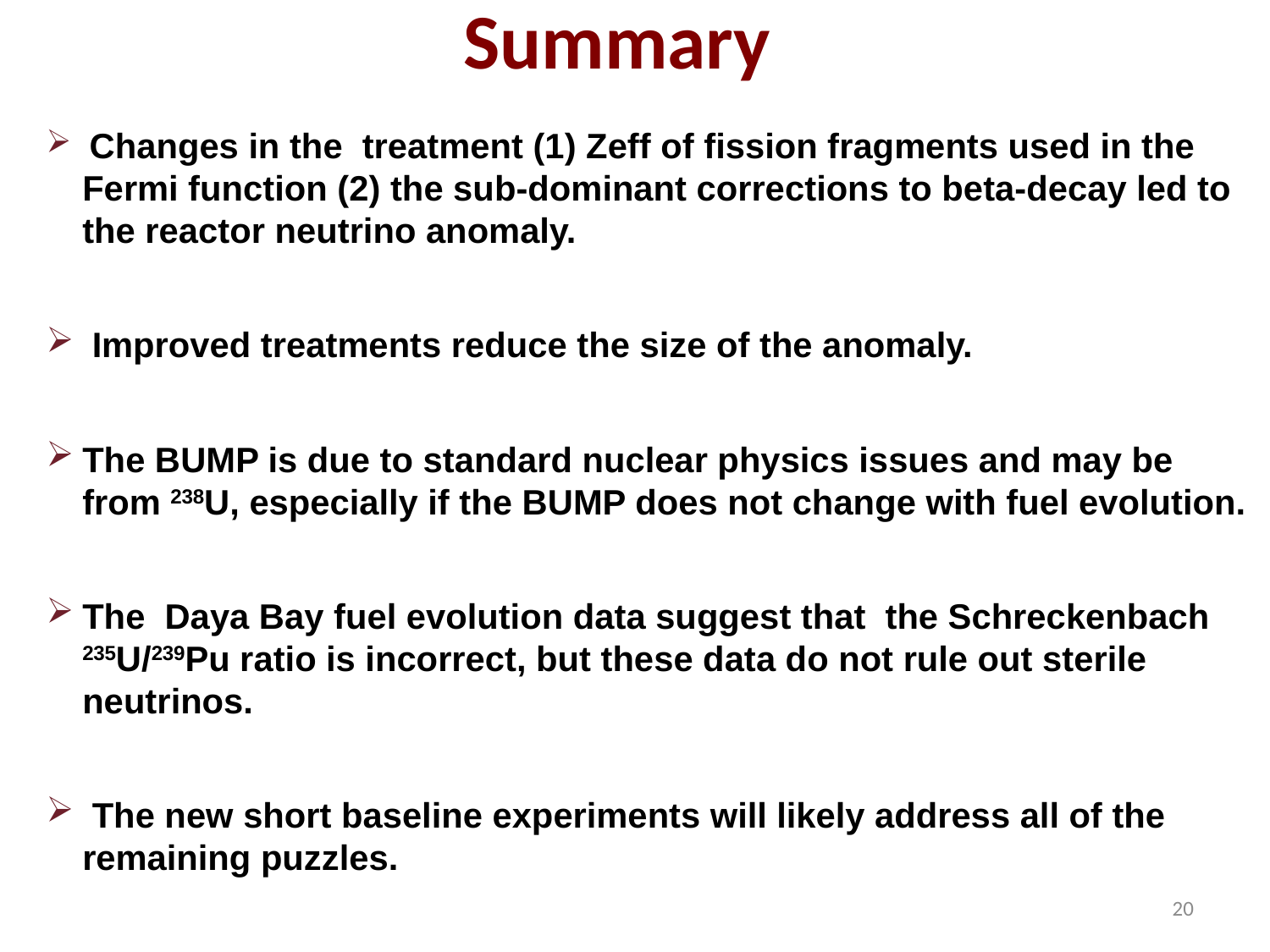

# Summary
 Changes in the  treatment (1) Zeff of fission fragments used in the Fermi function (2) the sub-dominant corrections to beta-decay led to the reactor neutrino anomaly.

 Improved treatments reduce the size of the anomaly.

The BUMP is due to standard nuclear physics issues and may be from 238U, especially if the BUMP does not change with fuel evolution.

The  Daya Bay fuel evolution data suggest that  the Schreckenbach 235U/239Pu ratio is incorrect, but these data do not rule out sterile neutrinos.

 The new short baseline experiments will likely address all of the remaining puzzles.

20